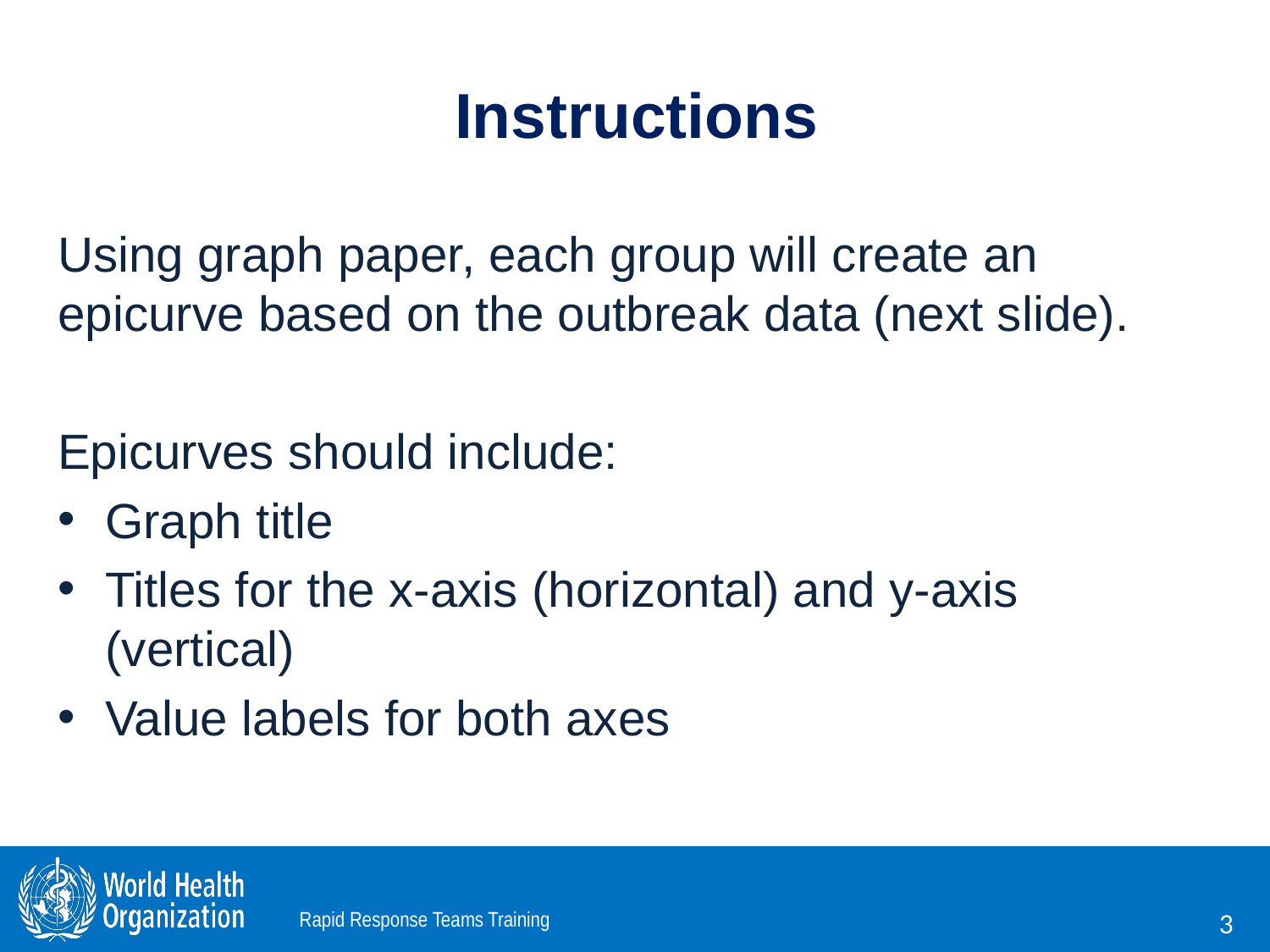

# Instructions
Using graph paper, each group will create an epicurve based on the outbreak data (next slide).

Epicurves should include:
Graph title
Titles for the x-axis (horizontal) and y-axis (vertical)
Value labels for both axes